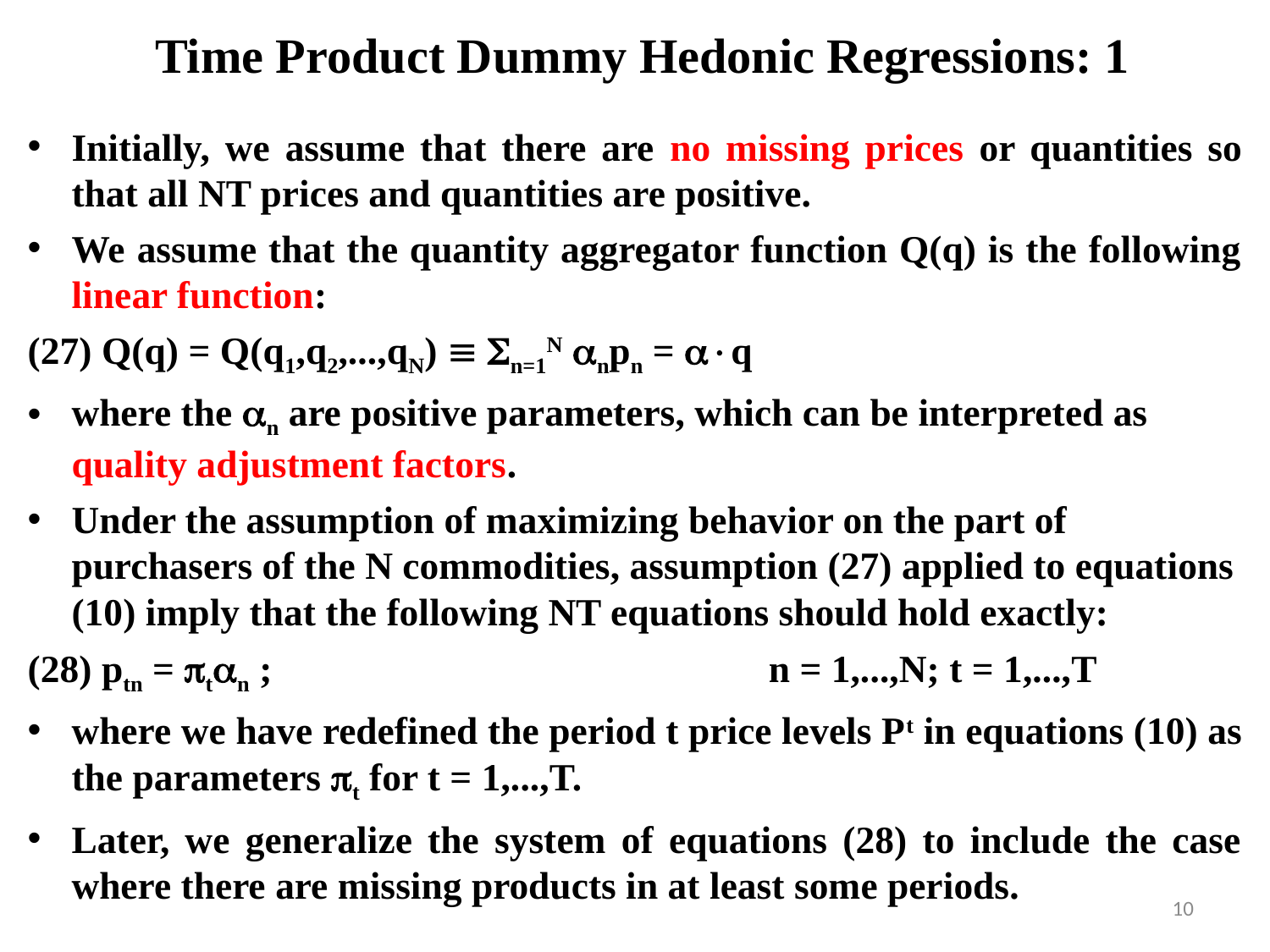

# Time Product Dummy Hedonic Regressions: 1
Initially, we assume that there are no missing prices or quantities so that all NT prices and quantities are positive.
We assume that the quantity aggregator function Q(q) is the following linear function:
(27) Q(q) = Q(q1,q2,...,qN) ≡ Σn=1N αnpn = α⋅q
where the αn are positive parameters, which can be interpreted as quality adjustment factors.
Under the assumption of maximizing behavior on the part of purchasers of the N commodities, assumption (27) applied to equations (10) imply that the following NT equations should hold exactly:
(28) ptn = πtαn ;                                                   n = 1,...,N; t = 1,...,T
where we have redefined the period t price levels Pt in equations (10) as the parameters πt for t = 1,...,T.
Later, we generalize the system of equations (28) to include the case where there are missing products in at least some periods.

10